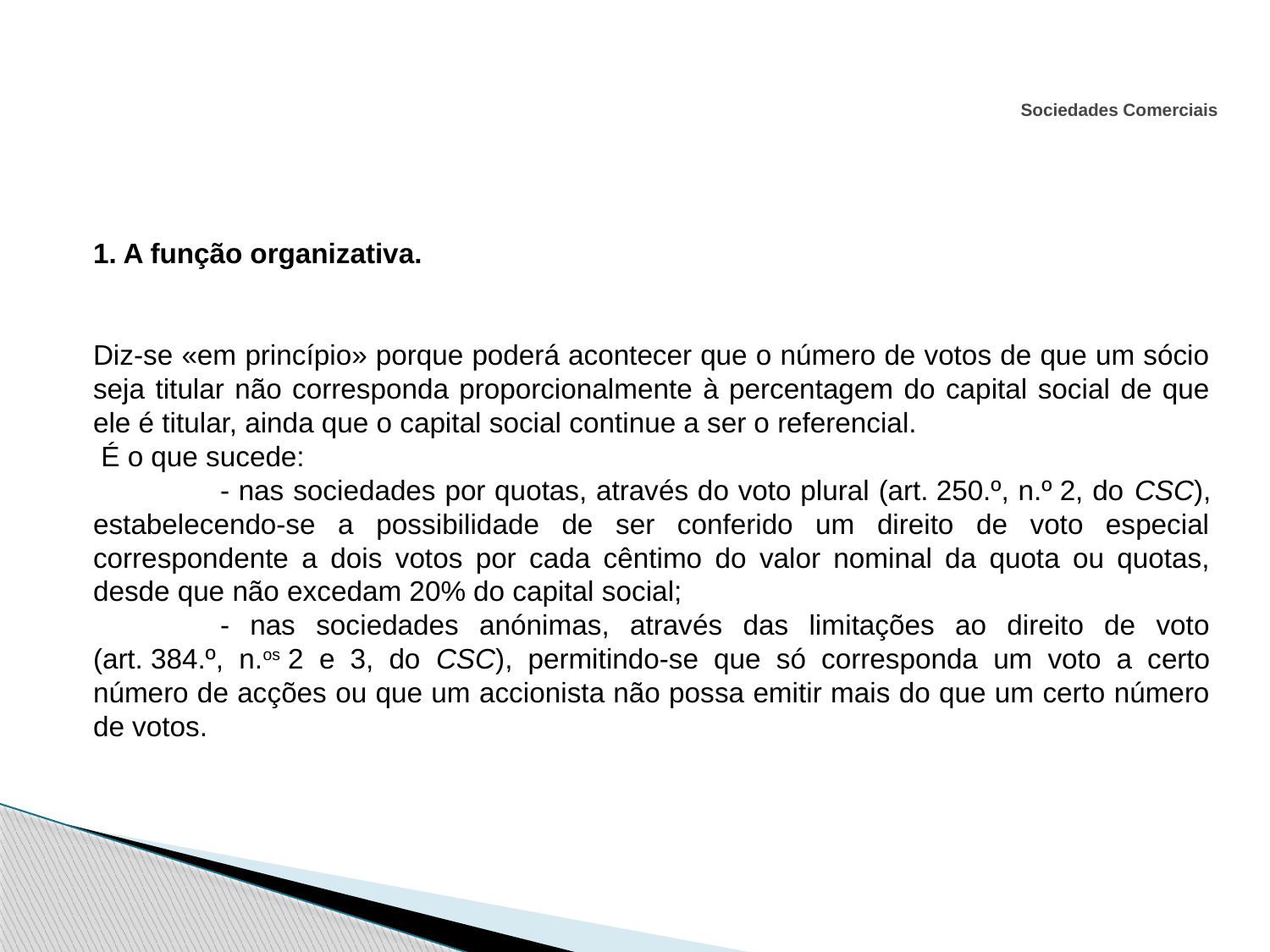

# Sociedades Comerciais
1. A função organizativa.

Diz-se «em princípio» porque poderá acontecer que o número de votos de que um sócio seja titular não corresponda proporcionalmente à percentagem do capital social de que ele é titular, ainda que o capital social continue a ser o referencial.
 É o que sucede:
	- nas sociedades por quotas, através do voto plural (art. 250.º, n.º 2, do CSC), estabelecendo-se a possibilidade de ser conferido um direito de voto especial correspondente a dois votos por cada cêntimo do valor nominal da quota ou quotas, desde que não excedam 20% do capital social;
	- nas sociedades anónimas, através das limitações ao direito de voto (art. 384.º, n.os 2 e 3, do CSC), permitindo-se que só corresponda um voto a certo número de acções ou que um accionista não possa emitir mais do que um certo número de votos.